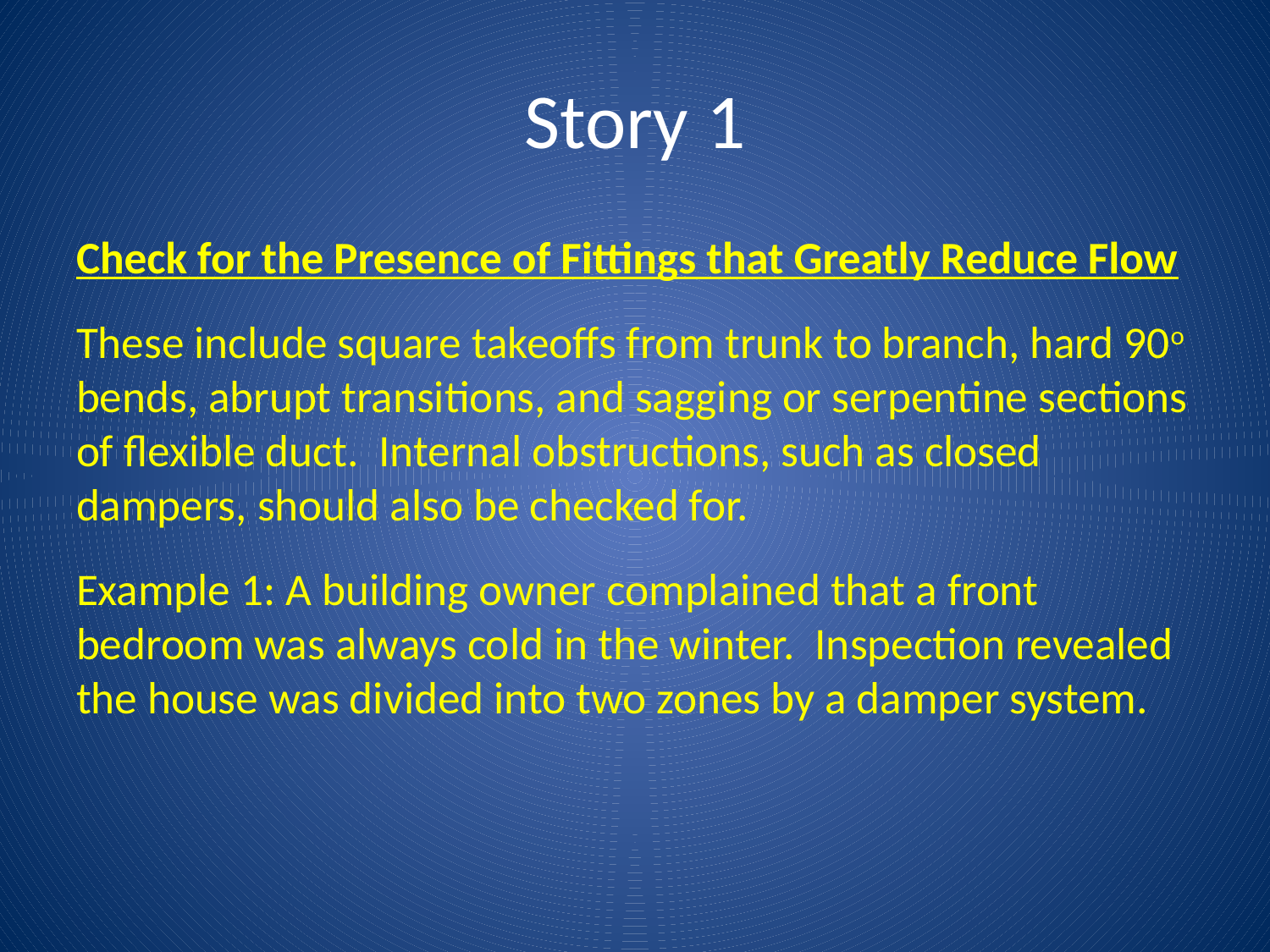

# Story 1
Check for the Presence of Fittings that Greatly Reduce Flow

These include square takeoffs from trunk to branch, hard 90o bends, abrupt transitions, and sagging or serpentine sections of flexible duct.  Internal obstructions, such as closed dampers, should also be checked for.

Example 1: A building owner complained that a front bedroom was always cold in the winter.  Inspection revealed the house was divided into two zones by a damper system.